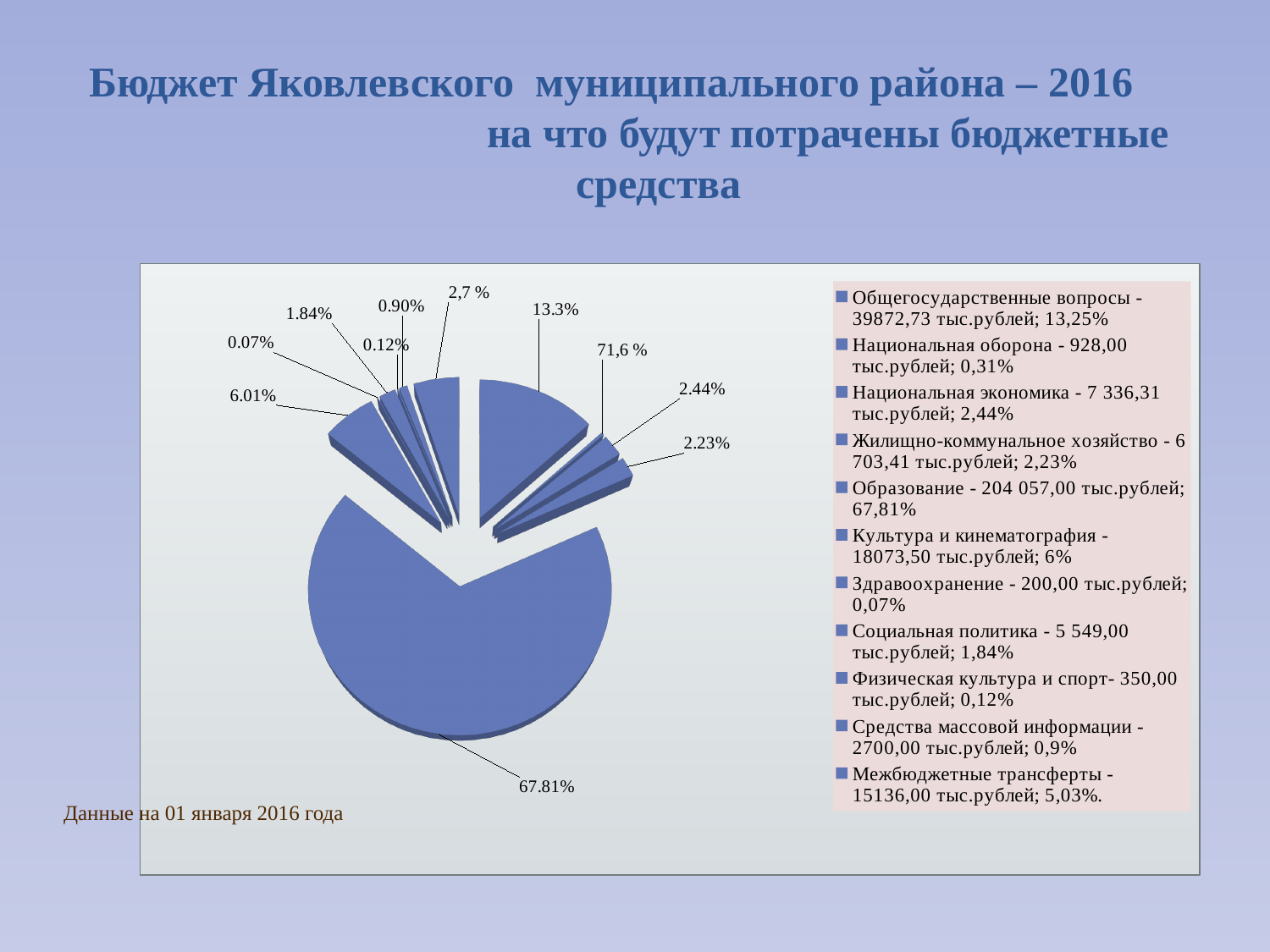

Бюджет Яковлевского  муниципального района – 2016                                          на что будут потрачены бюджетные средства

[unsupported chart]

Данные на 01 января 2016 года